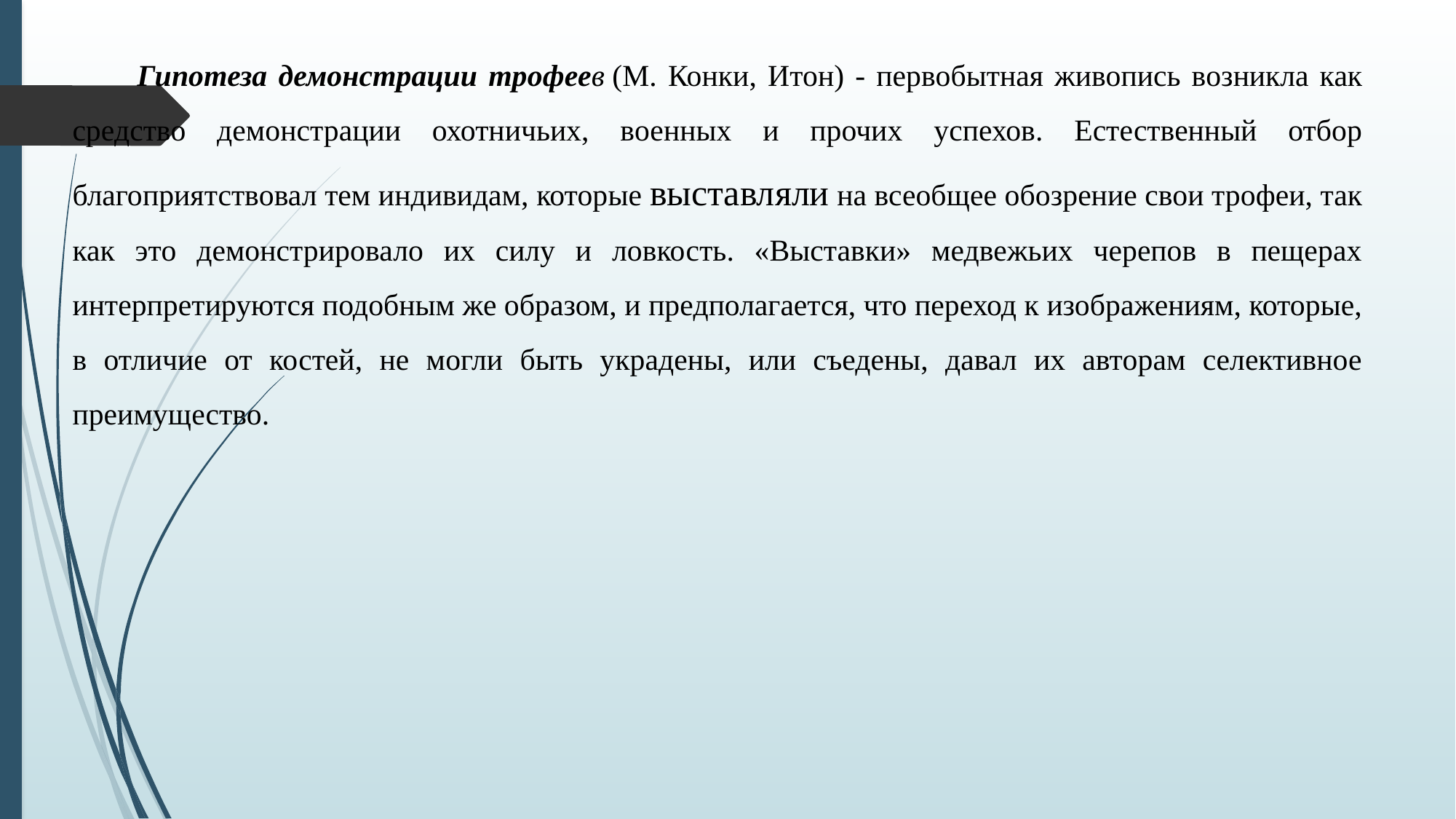

Гипотеза демонстрации трофеев (М. Конки, Итон) - первобытная живопись возникла как средство демонстрации охотничьих, военных и прочих успехов. Естественный отбор благоприятствовал тем индивидам, которые выставляли на всеобщее обозрение свои трофеи, так как это демонстрировало их силу и ловкость. «Выставки» медвежьих черепов в пещерах интерпретируются подобным же образом, и предполагается, что переход к изображениям, которые, в отличие от костей, не могли быть украдены, или съедены, давал их авторам селективное преимущество.